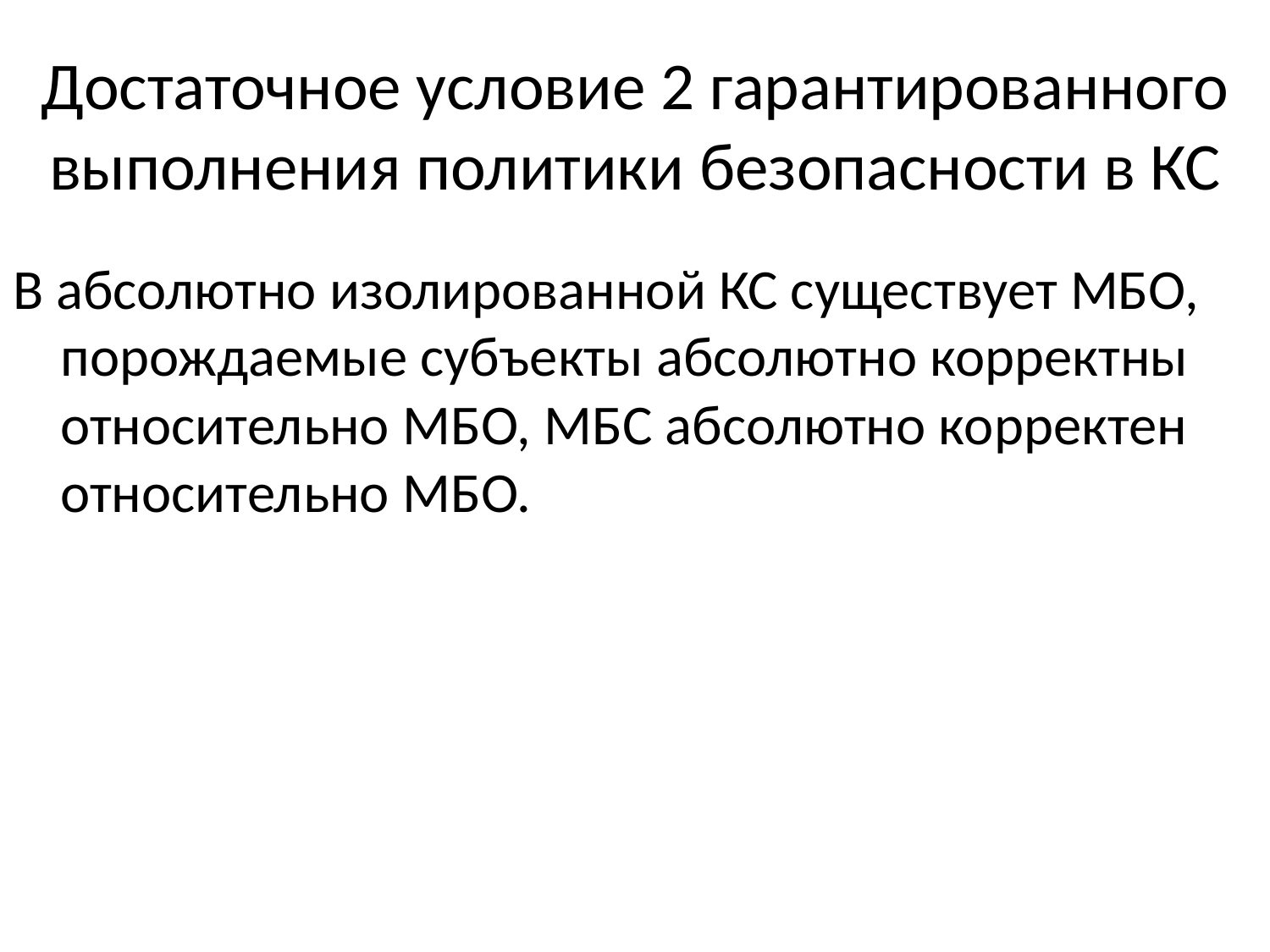

# Достаточное условие 2 гарантированного выполнения политики безопасности в КС
В абсолютно изолированной КС существует МБО, порождаемые субъекты абсолютно корректны относительно МБО, МБС абсолютно корректен относительно МБО.